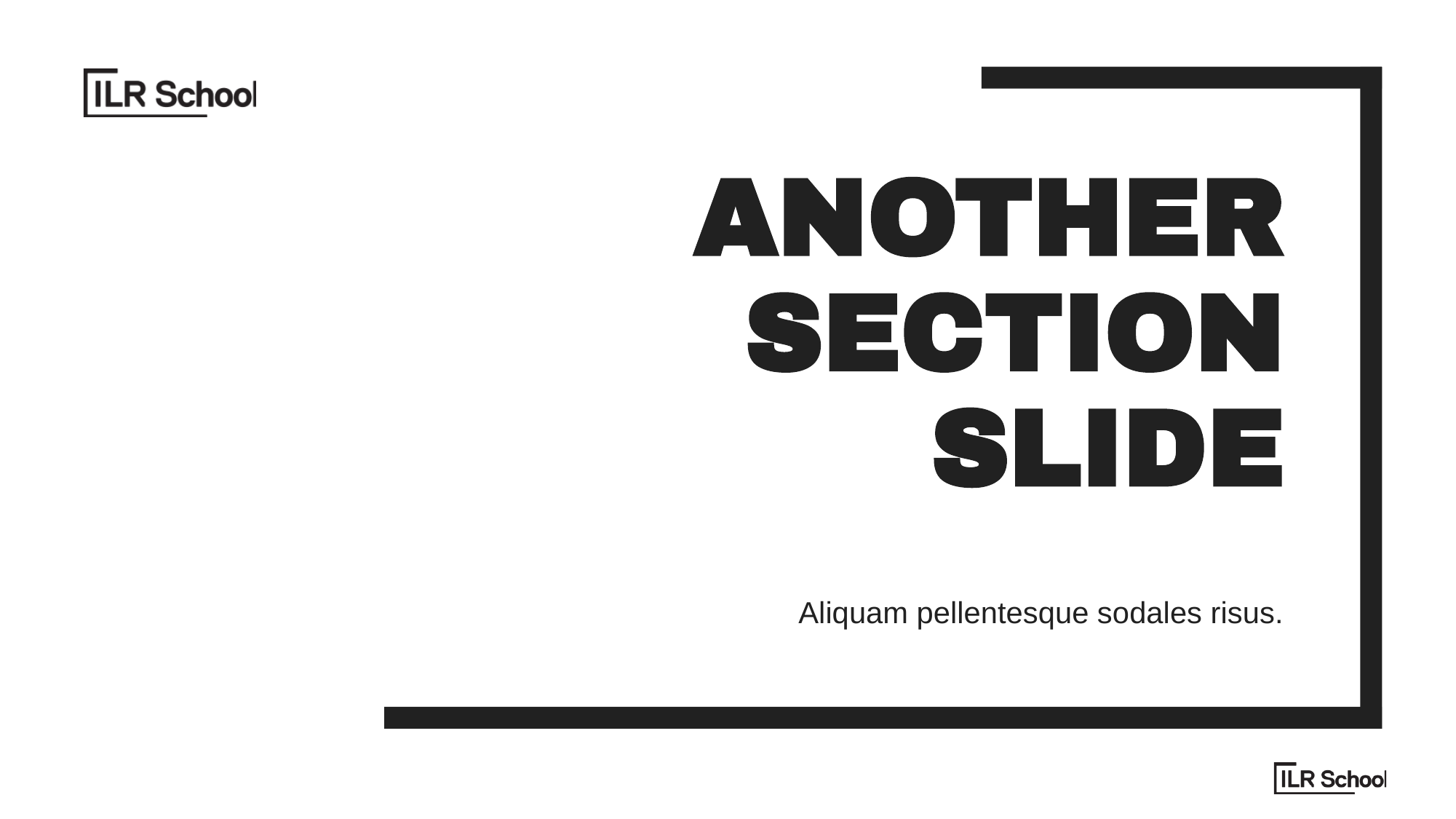

# Another section slide
Aliquam pellentesque sodales risus.